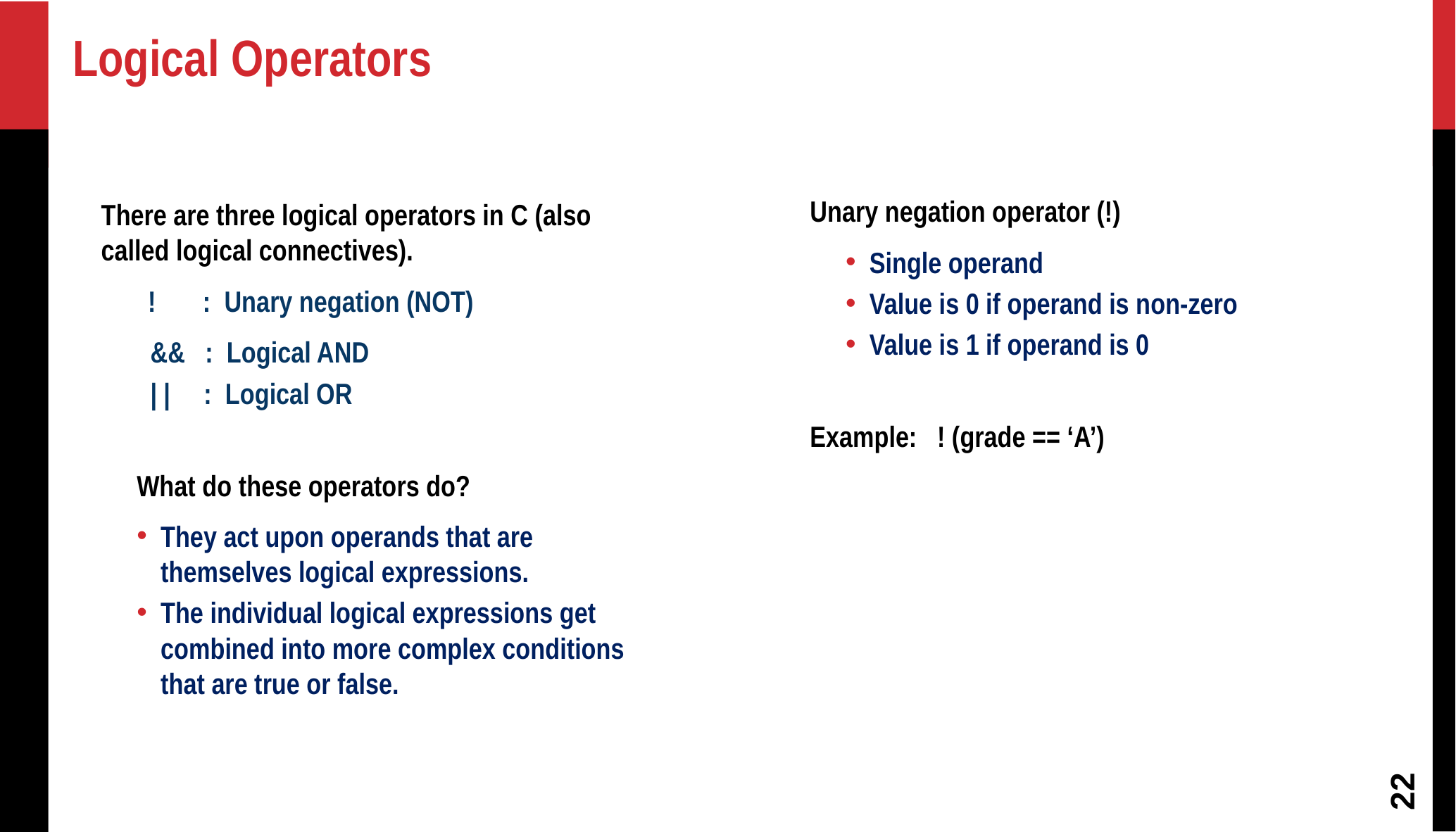

Logical Operators

There are three logical operators in C (also called logical connectives).
       !       :  Unary negation (NOT)
  &&   :  Logical AND
  | |     :  Logical OR

What do these operators do?
They act upon operands that are themselves logical expressions.
The individual logical expressions get combined into more complex conditions that are true or false.
Unary negation operator (!)
Single operand
Value is 0 if operand is non-zero
Value is 1 if operand is 0

Example:   ! (grade == ‘A’)

22